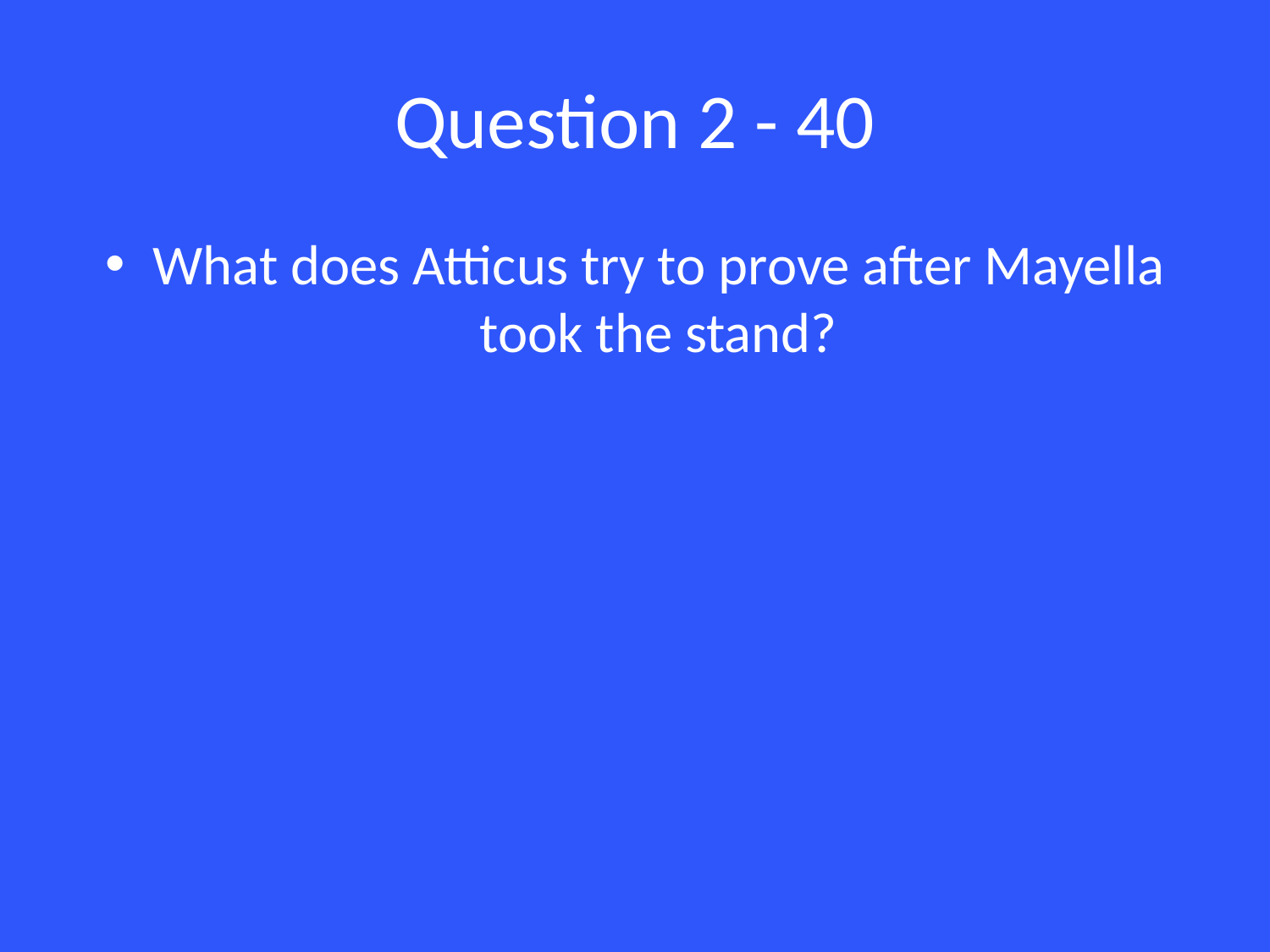

# Question 2 - 40
What does Atticus try to prove after Mayella took the stand?